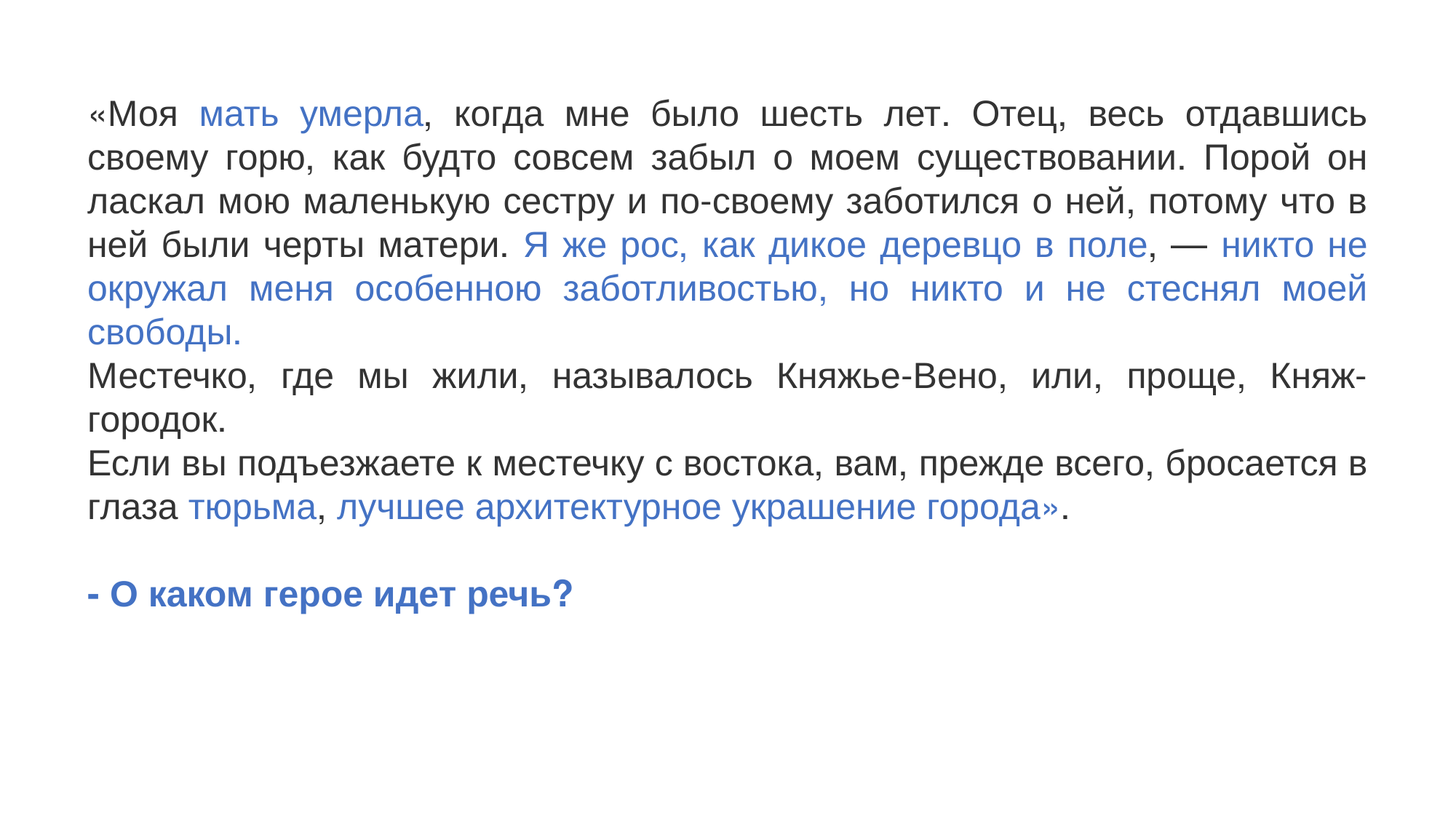

«Моя мать умерла, когда мне было шесть лет. Отец, весь отдавшись своему горю, как будто совсем забыл о моем существовании. Порой он ласкал мою маленькую сестру и по-своему заботился о ней, потому что в ней были черты матери. Я же рос, как дикое деревцо в поле, — никто не окружал меня особенною заботливостью, но никто и не стеснял моей свободы.
Местечко, где мы жили, называлось Княжье-Вено, или, проще, Княж-городок.
Если вы подъезжаете к местечку с востока, вам, прежде всего, бросается в глаза тюрьма, лучшее архитектурное украшение города».

- О каком герое идет речь?